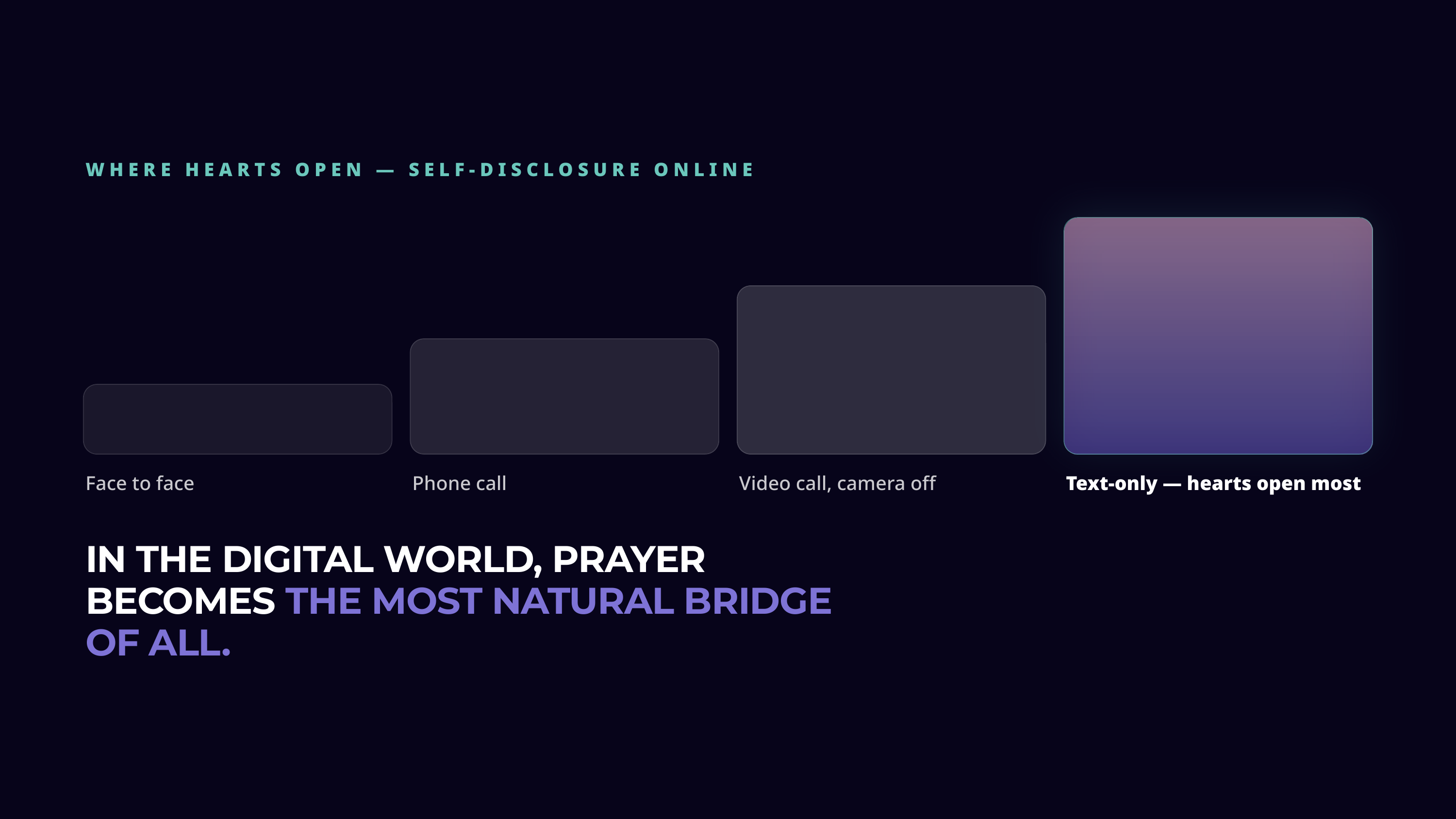

WHERE HEARTS OPEN — SELF-DISCLOSURE ONLINE

Face to face
Phone call
Video call, camera off
Text-only — hearts open most
IN THE DIGITAL WORLD, PRAYER BECOMES THE MOST NATURAL BRIDGE OF ALL.